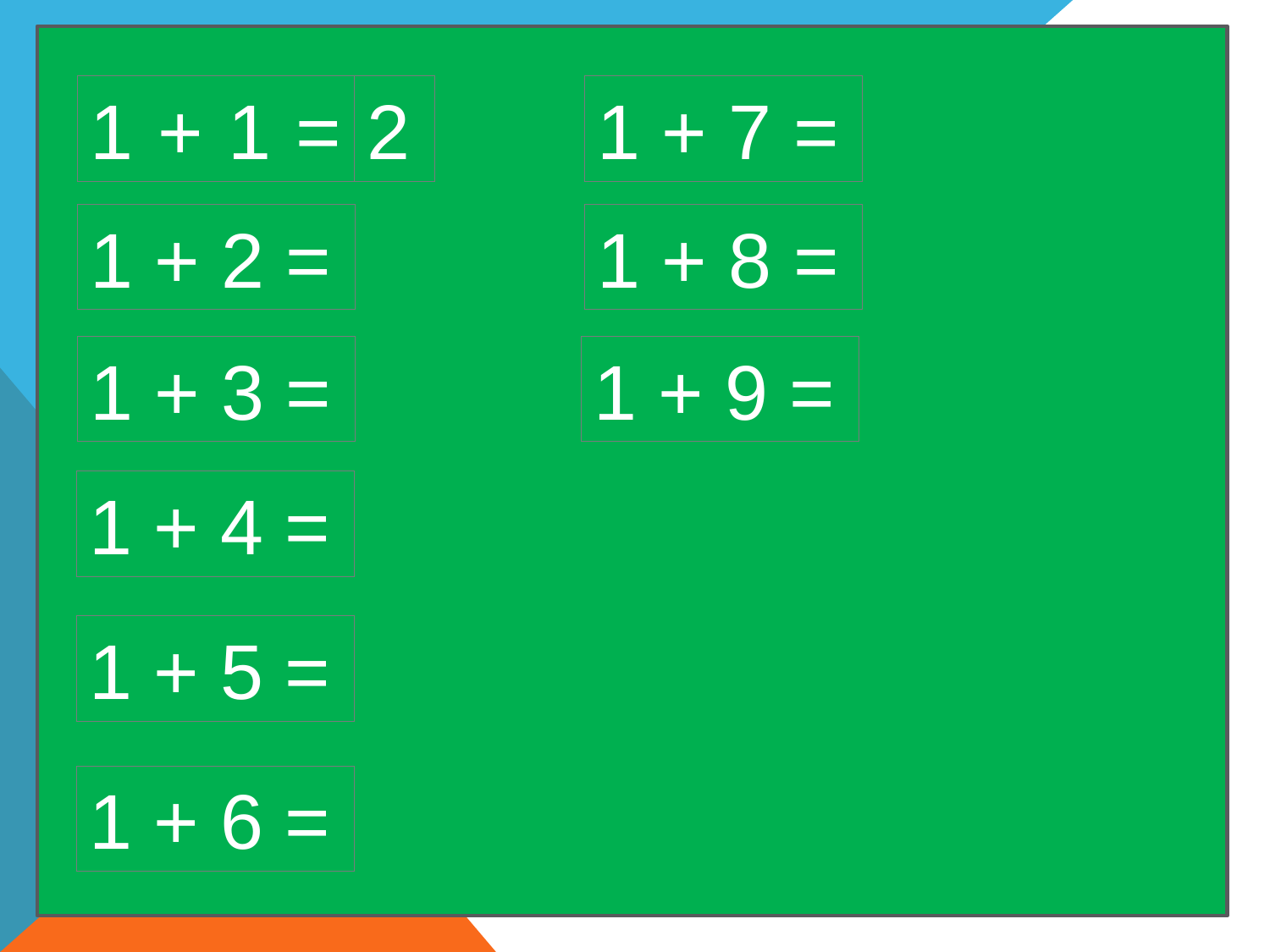

1 + 1 =
2
1 + 7 =
1 + 2 =
1 + 8 =
1 + 3 =
1 + 9 =
1 + 4 =
1 + 5 =
1 + 6 =